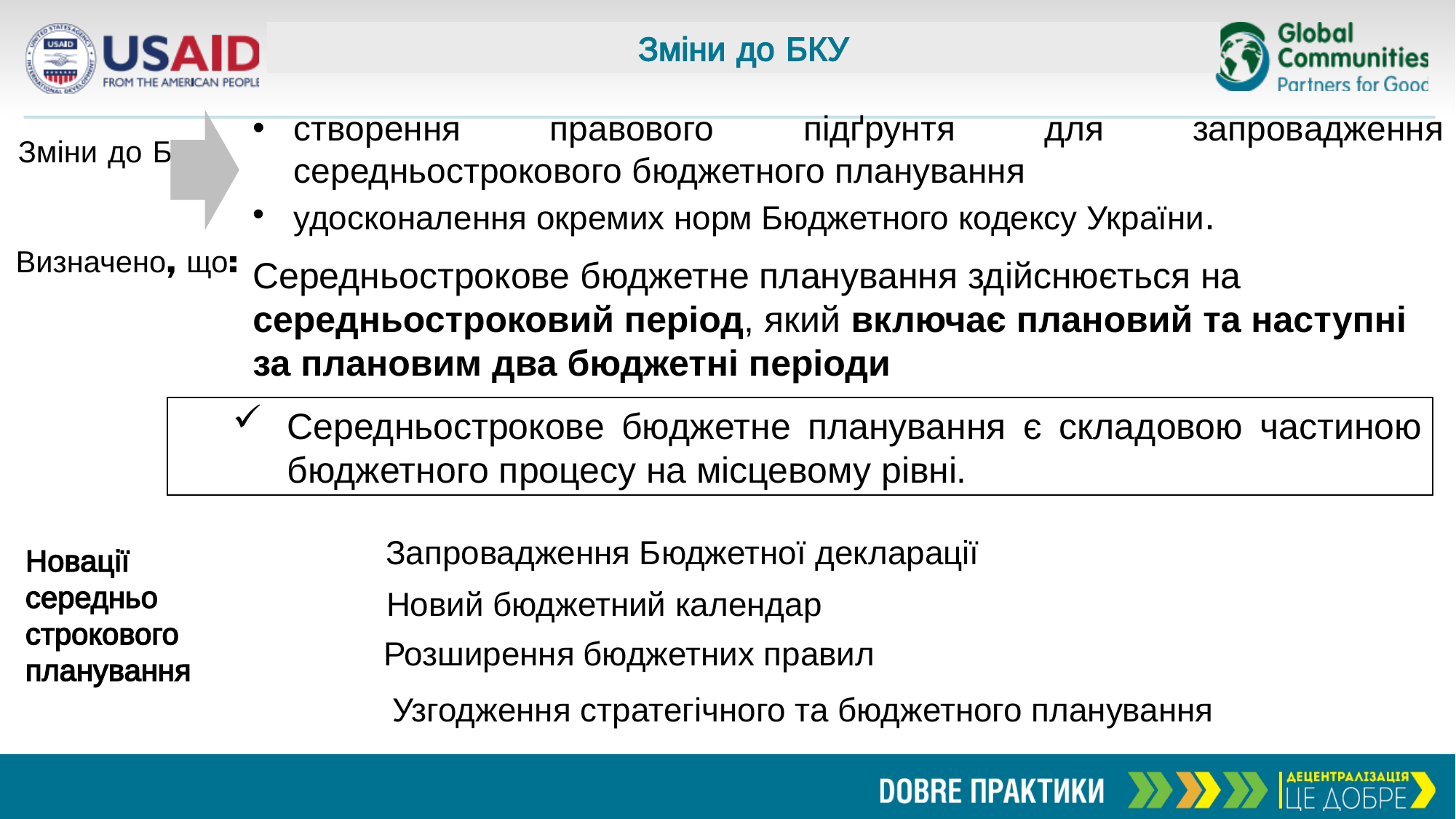

Зміни до БКУ
створення правового підґрунтя для запровадження середньострокового бюджетного планування
удосконалення окремих норм Бюджетного кодексу України.

Середньострокове бюджетне планування здійснюється на середньостроковий період, який включає плановий та наступні за плановим два бюджетні періоди
Зміни до БКУ:

Визначено, що:
Середньострокове бюджетне планування є складовою частиною бюджетного процесу на місцевому рівні.
Запровадження Бюджетної декларації
Новації середньо
строкового планування
Новий бюджетний календар
Розширення бюджетних правил
Узгодження стратегічного та бюджетного планування